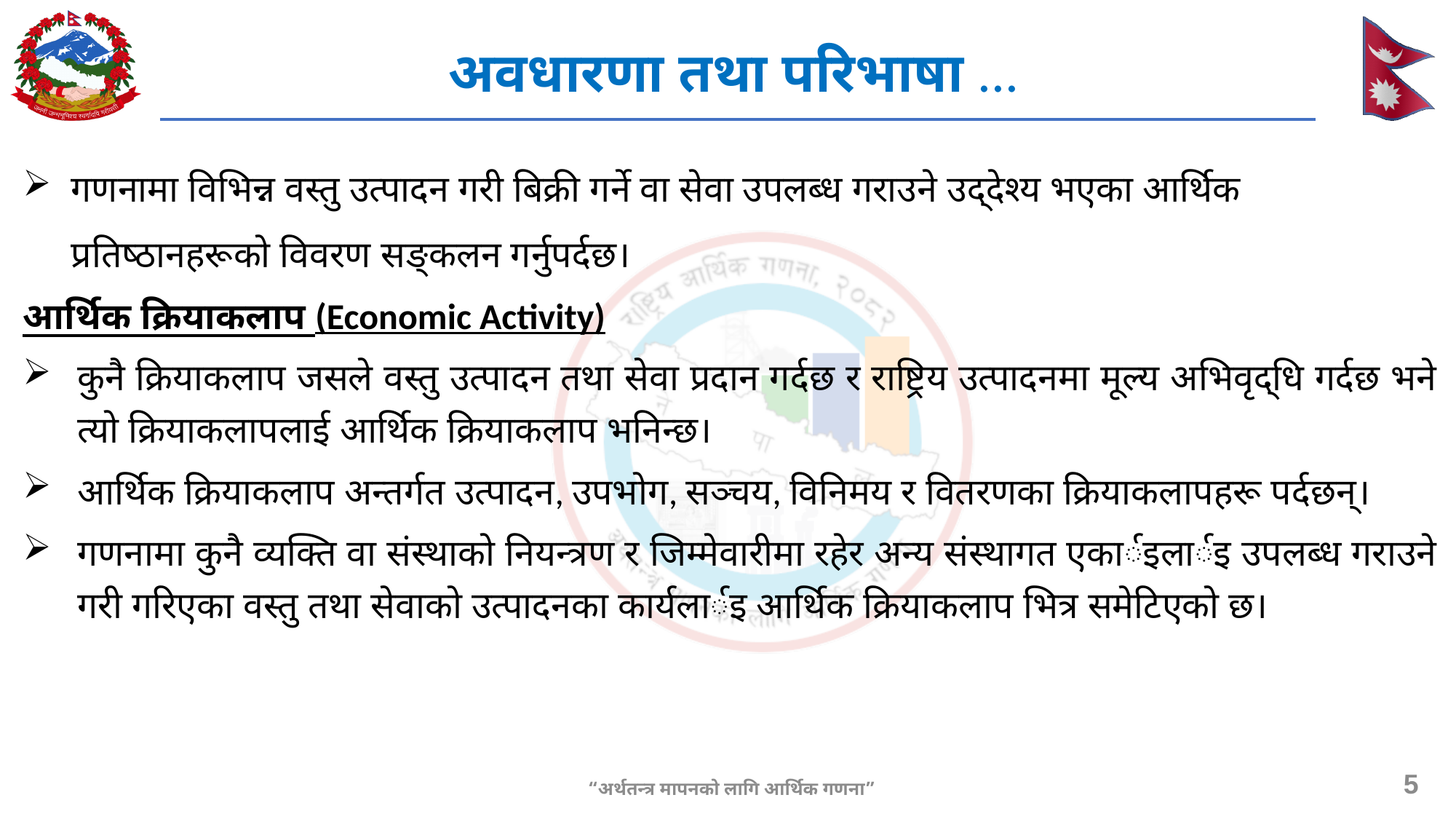

# अवधारणा तथा परिभाषा ...

गणनामा विभिन्न वस्तु उत्पादन गरी बिक्री गर्ने वा सेवा उपलब्ध गराउने उद्देश्य भएका आर्थिक प्रतिष्ठानहरूको विवरण सङ्कलन गर्नुपर्दछ।
आर्थिक क्रियाकलाप (Economic Activity)
कुनै क्रियाकलाप जसले वस्तु उत्पादन तथा सेवा प्रदान गर्दछ र राष्ट्रिय उत्पादनमा मूल्य अभिवृद्धि गर्दछ भने त्यो क्रियाकलापलाई आर्थिक क्रियाकलाप भनिन्छ।
आर्थिक क्रियाकलाप अन्तर्गत उत्पादन, उपभोग, सञ्चय, विनिमय र वितरणका क्रियाकलापहरू पर्दछन्।
गणनामा कुनै व्यक्ति वा संस्थाको नियन्त्रण र जिम्मेवारीमा रहेर अन्य संस्थागत एकार्इलार्इ उपलब्ध गराउने गरी गरिएका वस्तु तथा सेवाको उत्पादनका कार्यलार्इ आर्थिक क्रियाकलाप भित्र समेटिएको छ।

5
“अर्थतन्त्र मापनको लागि आर्थिक गणना”